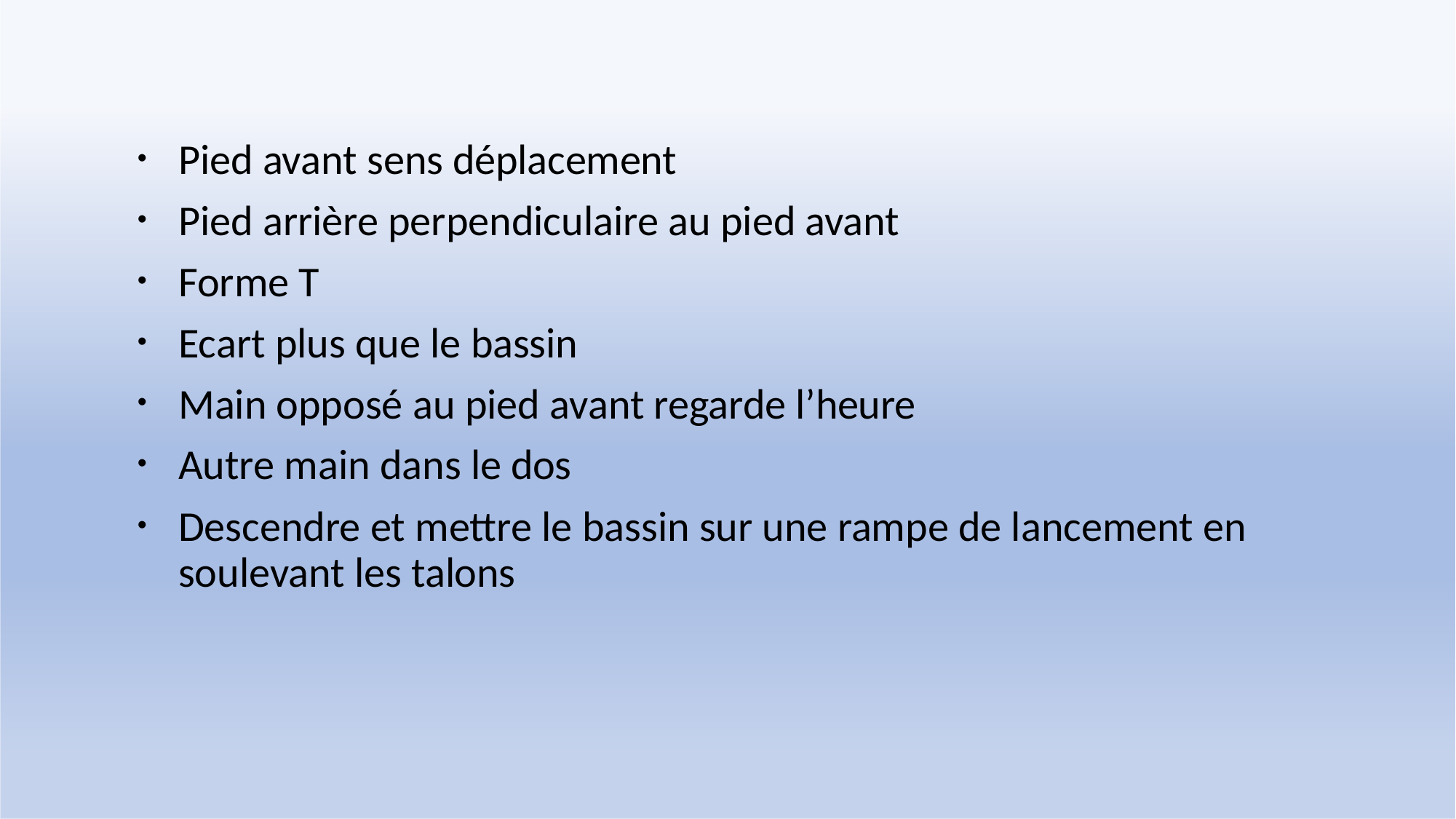

Pied avant sens déplacement
Pied arrière perpendiculaire au pied avant
Forme T
Ecart plus que le bassin
Main opposé au pied avant regarde l’heure
Autre main dans le dos
Descendre et mettre le bassin sur une rampe de lancement en soulevant les talons